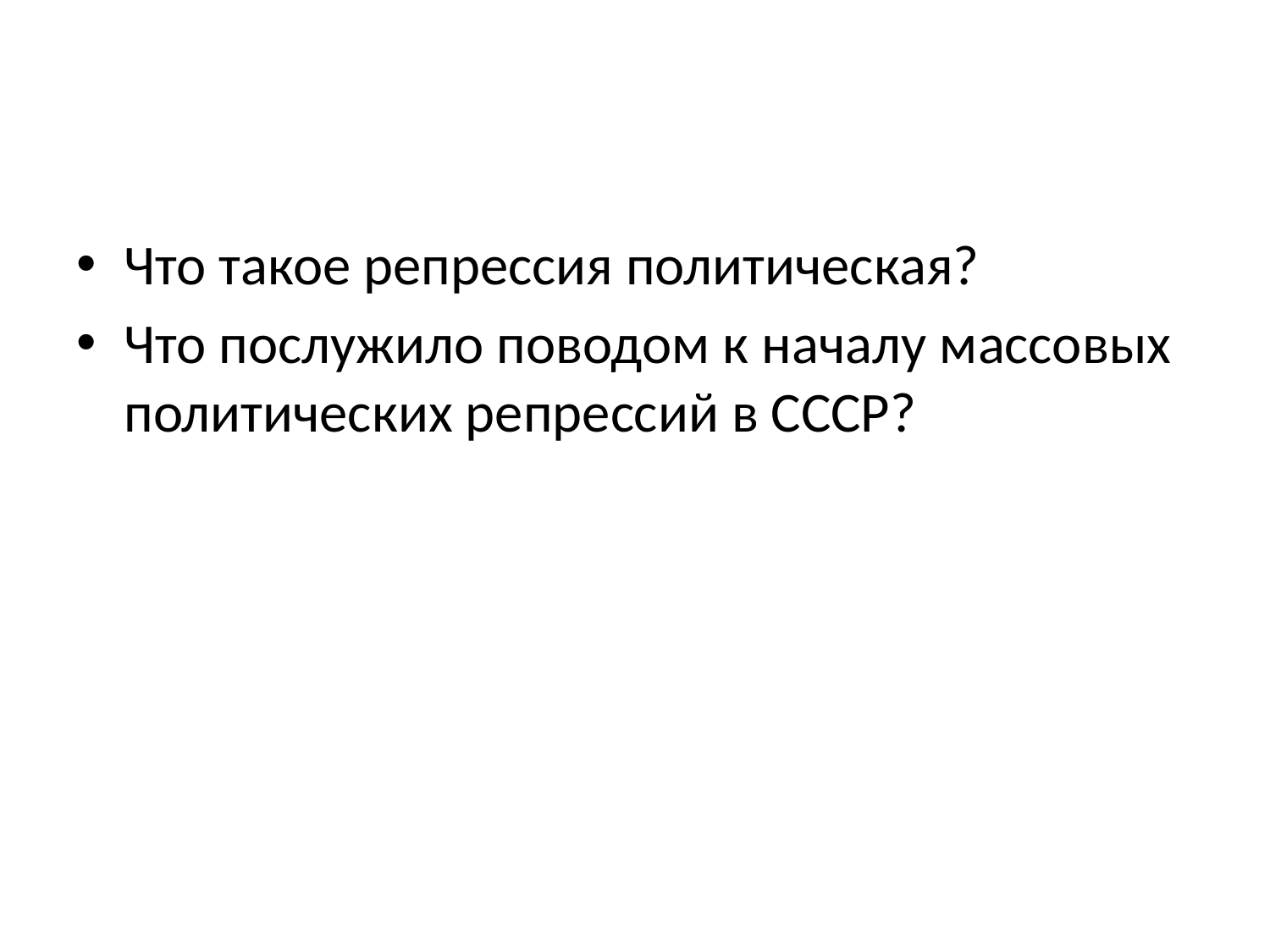

#
Что такое репрессия политическая?
Что послужило поводом к началу массовых политических репрессий в СССР?